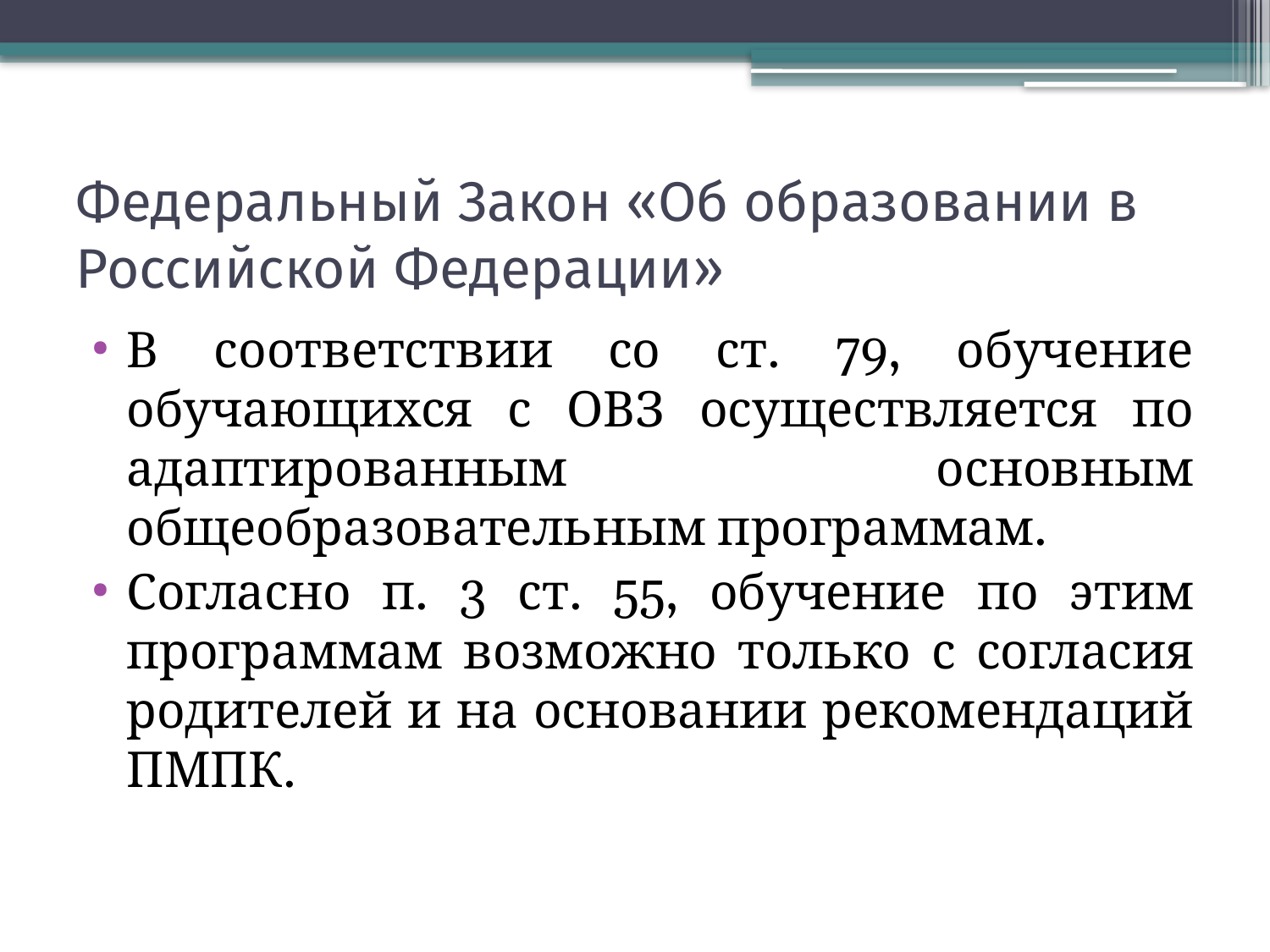

# Федеральный Закон «Об образовании в Российской Федерации»
В соответствии со ст. 79, обучение обучающихся с ОВЗ осуществляется по адаптированным основным общеобразовательным программам.
Согласно п. 3 ст. 55, обучение по этим программам возможно только с согласия родителей и на основании рекомендаций ПМПК.